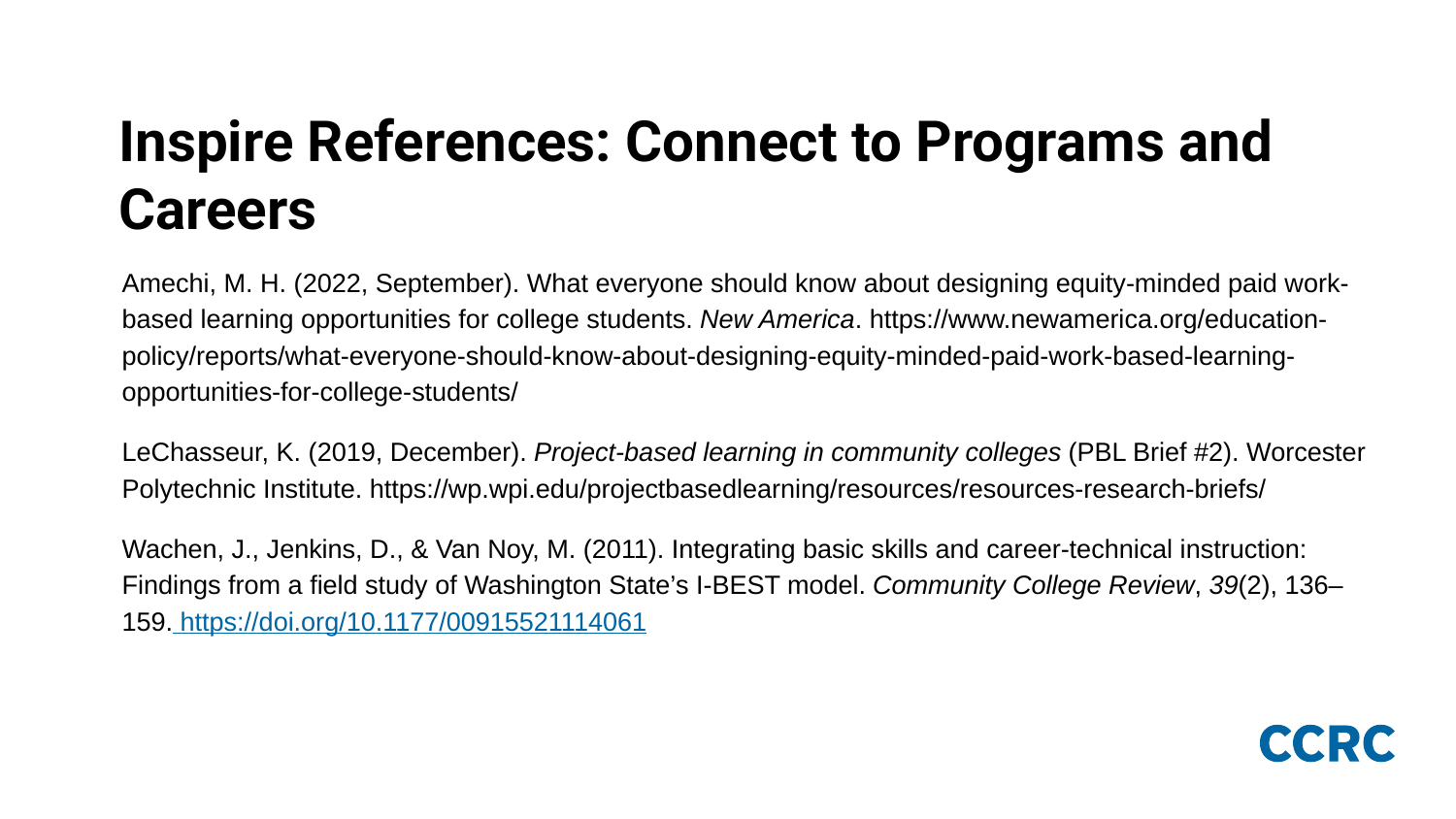

# Inspire References: Connect to Programs and Careers
Amechi, M. H. (2022, September). What everyone should know about designing equity-minded paid work-based learning opportunities for college students. New America. https://www.newamerica.org/education-policy/reports/what-everyone-should-know-about-designing-equity-minded-paid-work-based-learning-opportunities-for-college-students/
LeChasseur, K. (2019, December). Project-based learning in community colleges (PBL Brief #2). Worcester Polytechnic Institute. https://wp.wpi.edu/projectbasedlearning/resources/resources-research-briefs/
Wachen, J., Jenkins, D., & Van Noy, M. (2011). Integrating basic skills and career-technical instruction: Findings from a field study of Washington State’s I-BEST model. Community College Review, 39(2), 136–159. https://doi.org/10.1177/00915521114061